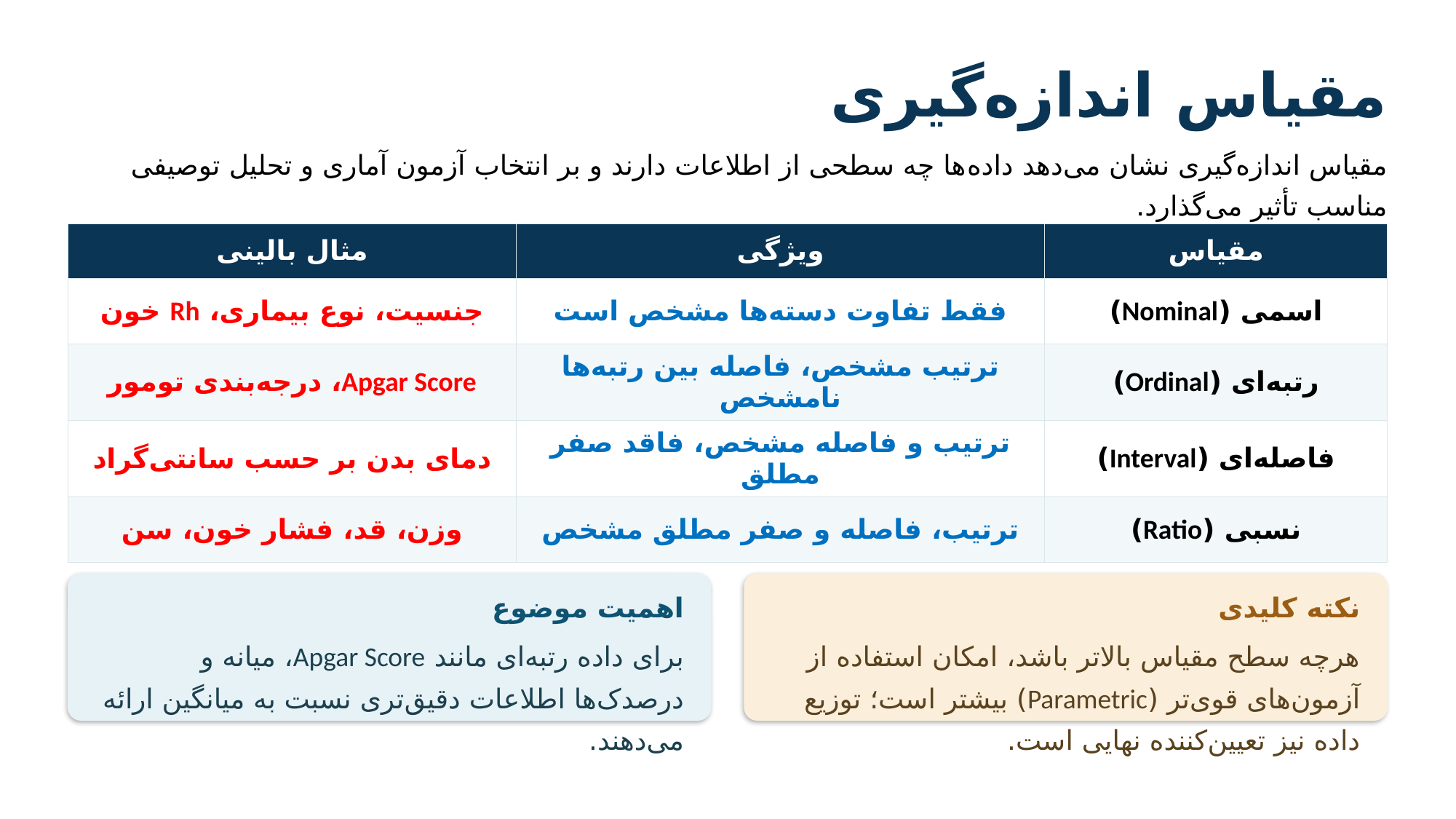

مقیاس اندازه‌گیری
مقیاس اندازه‌گیری نشان می‌دهد داده‌ها چه سطحی از اطلاعات دارند و بر انتخاب آزمون آماری و تحلیل توصیفی مناسب تأثیر می‌گذارد.
| مثال بالینی | ویژگی | مقیاس |
| --- | --- | --- |
| جنسیت، نوع بیماری، Rh خون | فقط تفاوت دسته‌ها مشخص است | اسمی (Nominal) |
| Apgar Score، درجه‌بندی تومور | ترتیب مشخص، فاصله بین رتبه‌ها نامشخص | رتبه‌ای (Ordinal) |
| دمای بدن بر حسب سانتی‌گراد | ترتیب و فاصله مشخص، فاقد صفر مطلق | فاصله‌ای (Interval) |
| وزن، قد، فشار خون، سن | ترتیب، فاصله و صفر مطلق مشخص | نسبی (Ratio) |

اهمیت موضوع
نکته کلیدی
برای داده رتبه‌ای مانند Apgar Score، میانه و درصدک‌ها اطلاعات دقیق‌تری نسبت به میانگین ارائه می‌دهند.
هرچه سطح مقیاس بالاتر باشد، امکان استفاده از آزمون‌های قوی‌تر (Parametric) بیشتر است؛ توزیع داده نیز تعیین‌کننده نهایی است.